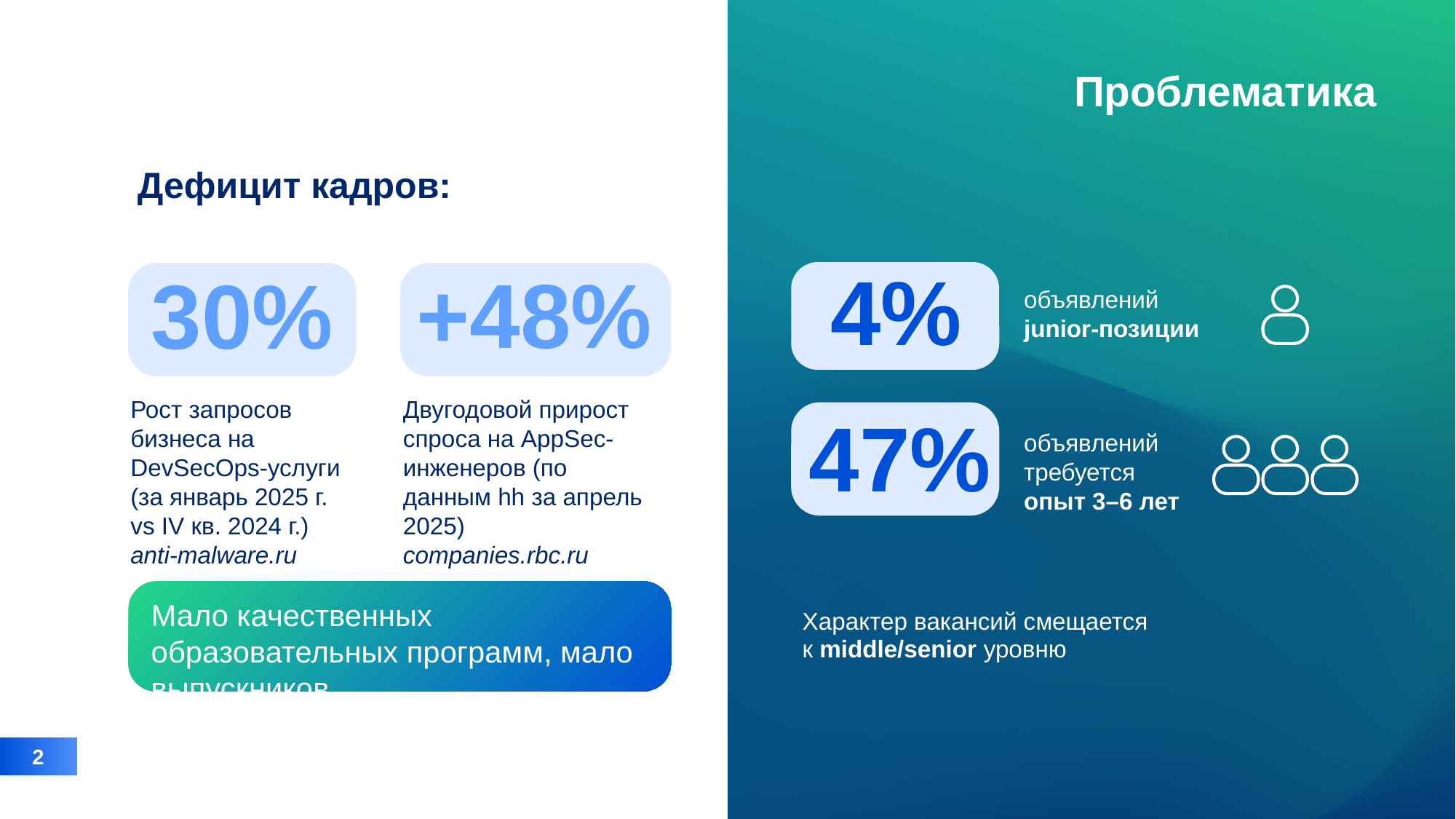

# Проблематика
Дефицит кадров:
4%

+48%
30%
объявлений
junior-позиции

Рост запросов бизнеса на DevSecOps-услуги (за январь 2025 г.
vs IV кв. 2024 г.)
anti-malware.ru
Двугодовой прирост
спроса на AppSec-инженеров (по данным hh за апрель 2025)
companies.rbc.ru

47%
объявлений требуется
опыт 3–6 лет

Мало качественных образовательных программ, мало выпускников
Характер вакансий смещается
к middle/senior уровню